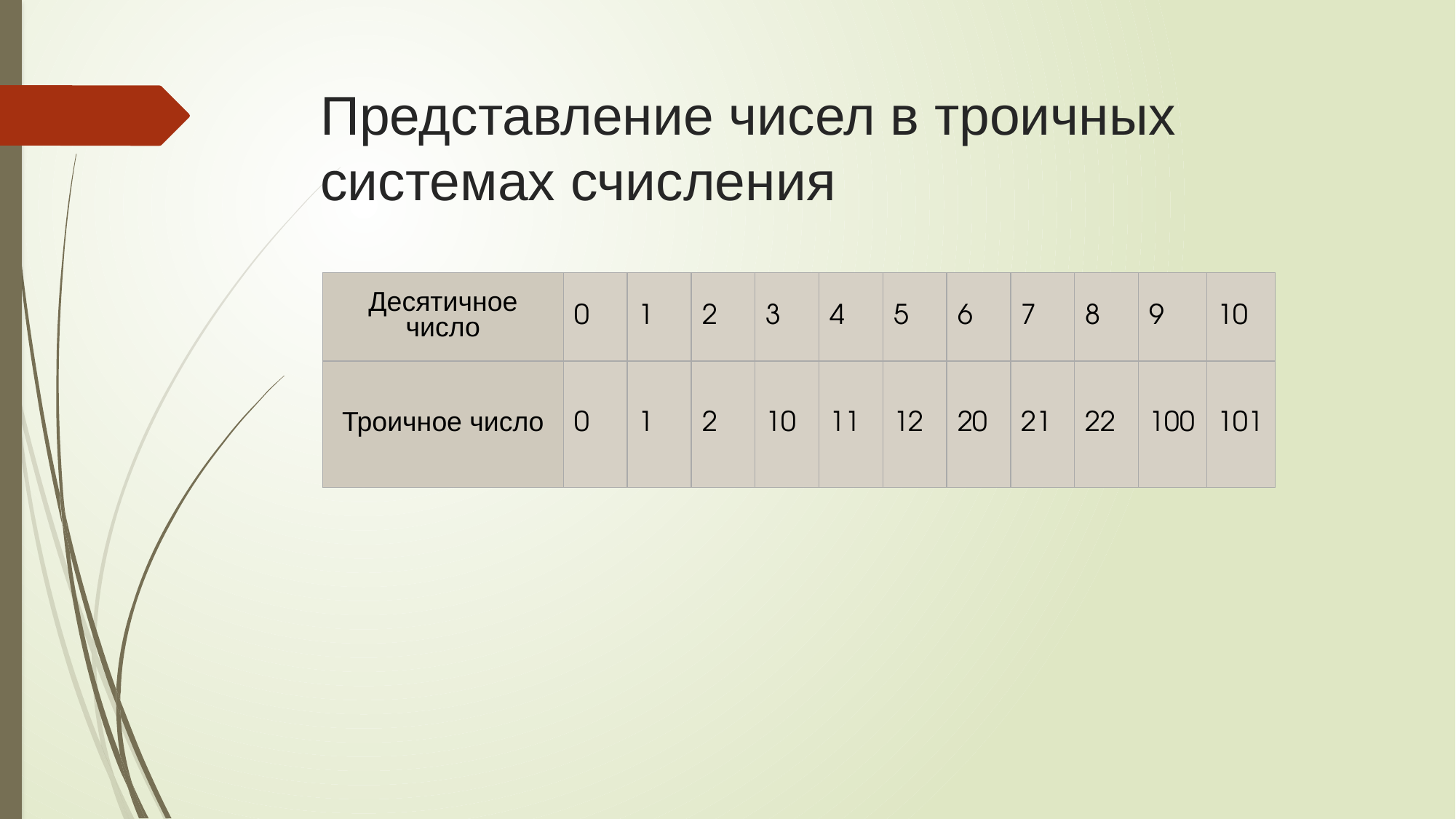

# Представление чисел в троичных системах счисления
| Десятичное число | 0 | 1 | 2 | 3 | 4 | 5 | 6 | 7 | 8 | 9 | 10 |
| --- | --- | --- | --- | --- | --- | --- | --- | --- | --- | --- | --- |
| Троичное число | 0 | 1 | 2 | 10 | 11 | 12 | 20 | 21 | 22 | 100 | 101 |